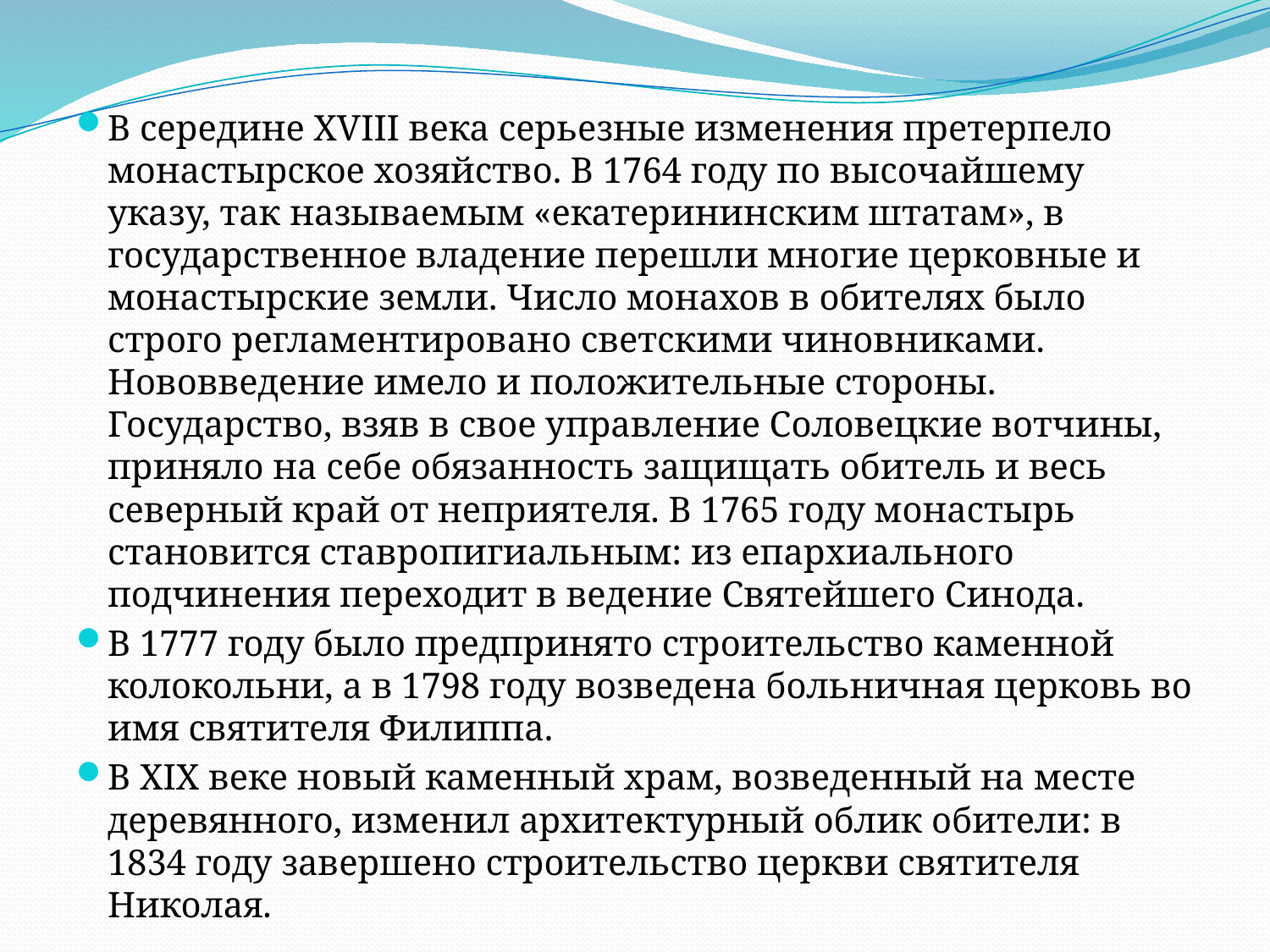

#
В середине XVIII века серьезные изменения претерпело монастырское хозяйство. В 1764 году по высочайшему указу, так называемым «екатерининским штатам», в государственное владение перешли многие церковные и монастырские земли. Число монахов в обителях было строго регламентировано светскими чиновниками. Нововведение имело и положительные стороны. Государство, взяв в свое управление Соловецкие вотчины, приняло на себе обязанность защищать обитель и весь северный край от неприятеля. В 1765 году монастырь становится ставропигиальным: из епархиального подчинения переходит в ведение Святейшего Синода.
В 1777 году было предпринято строительство каменной колокольни, а в 1798 году возведена больничная церковь во имя святителя Филиппа.
В XIX веке новый каменный храм, возведенный на месте деревянного, изменил архитектурный облик обители: в 1834 году завершено строительство церкви святителя Николая.